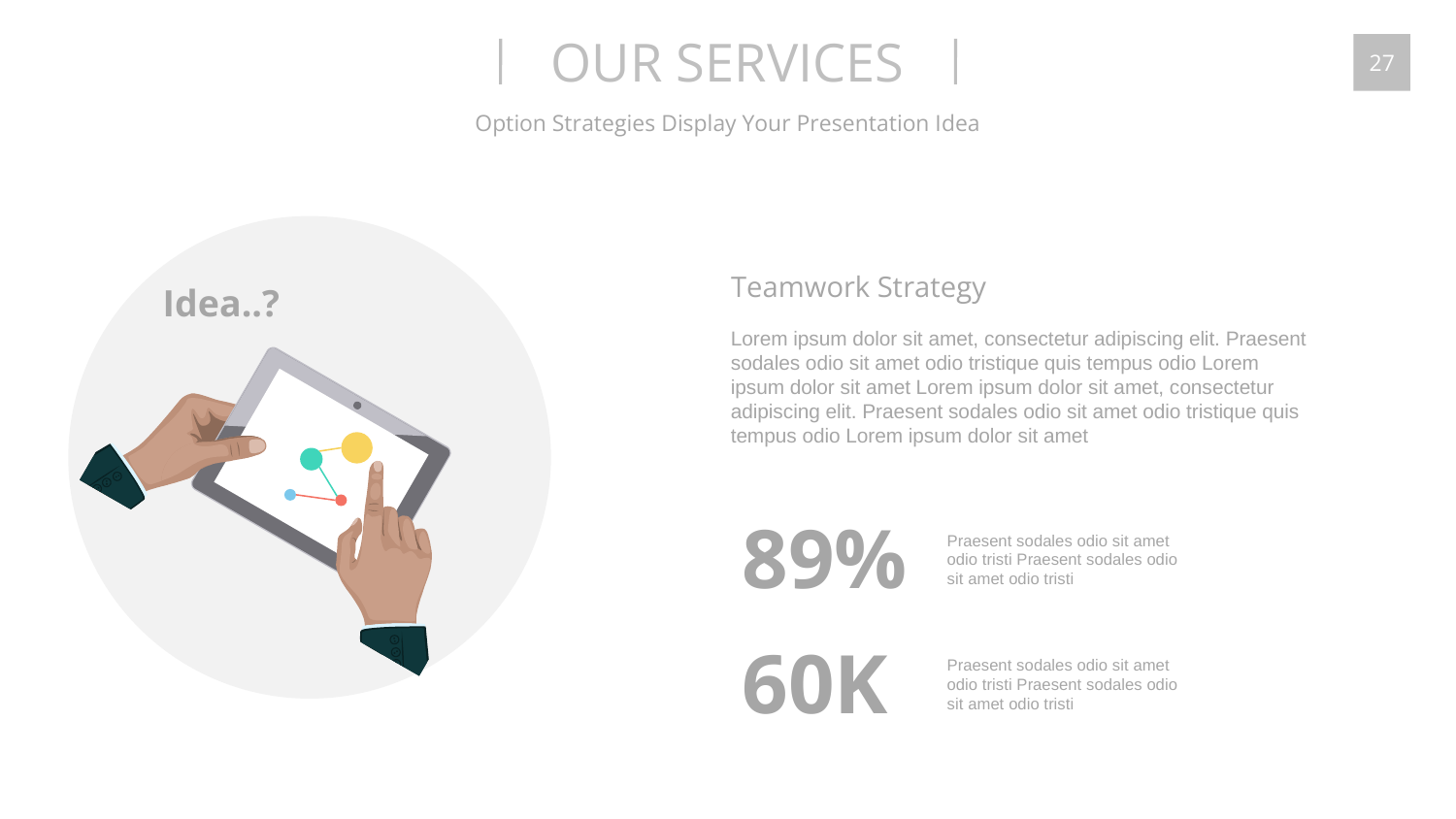

OUR SERVICES
27
Option Strategies Display Your Presentation Idea

Idea..?

Teamwork Strategy
Lorem ipsum dolor sit amet, consectetur adipiscing elit. Praesent sodales odio sit amet odio tristique quis tempus odio Lorem ipsum dolor sit amet Lorem ipsum dolor sit amet, consectetur adipiscing elit. Praesent sodales odio sit amet odio tristique quis tempus odio Lorem ipsum dolor sit amet

89%
Praesent sodales odio sit amet odio tristi Praesent sodales odio sit amet odio tristi
60K
Praesent sodales odio sit amet odio tristi Praesent sodales odio sit amet odio tristi